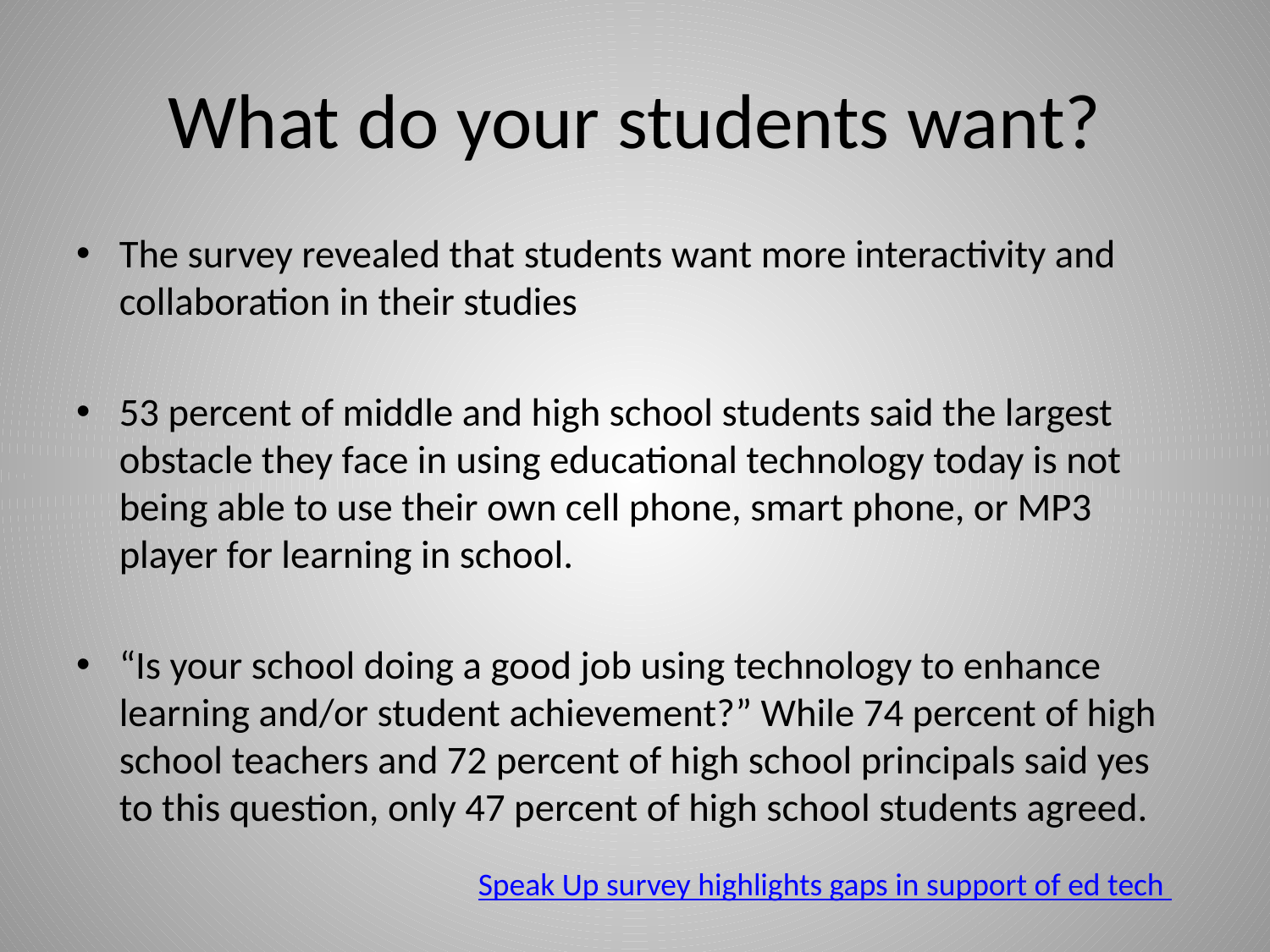

# What do your students want?
The survey revealed that students want more interactivity and collaboration in their studies

53 percent of middle and high school students said the largest obstacle they face in using educational technology today is not being able to use their own cell phone, smart phone, or MP3 player for learning in school.

“Is your school doing a good job using technology to enhance learning and/or student achievement?” While 74 percent of high school teachers and 72 percent of high school principals said yes to this question, only 47 percent of high school students agreed.
Speak Up survey highlights gaps in support of ed tech